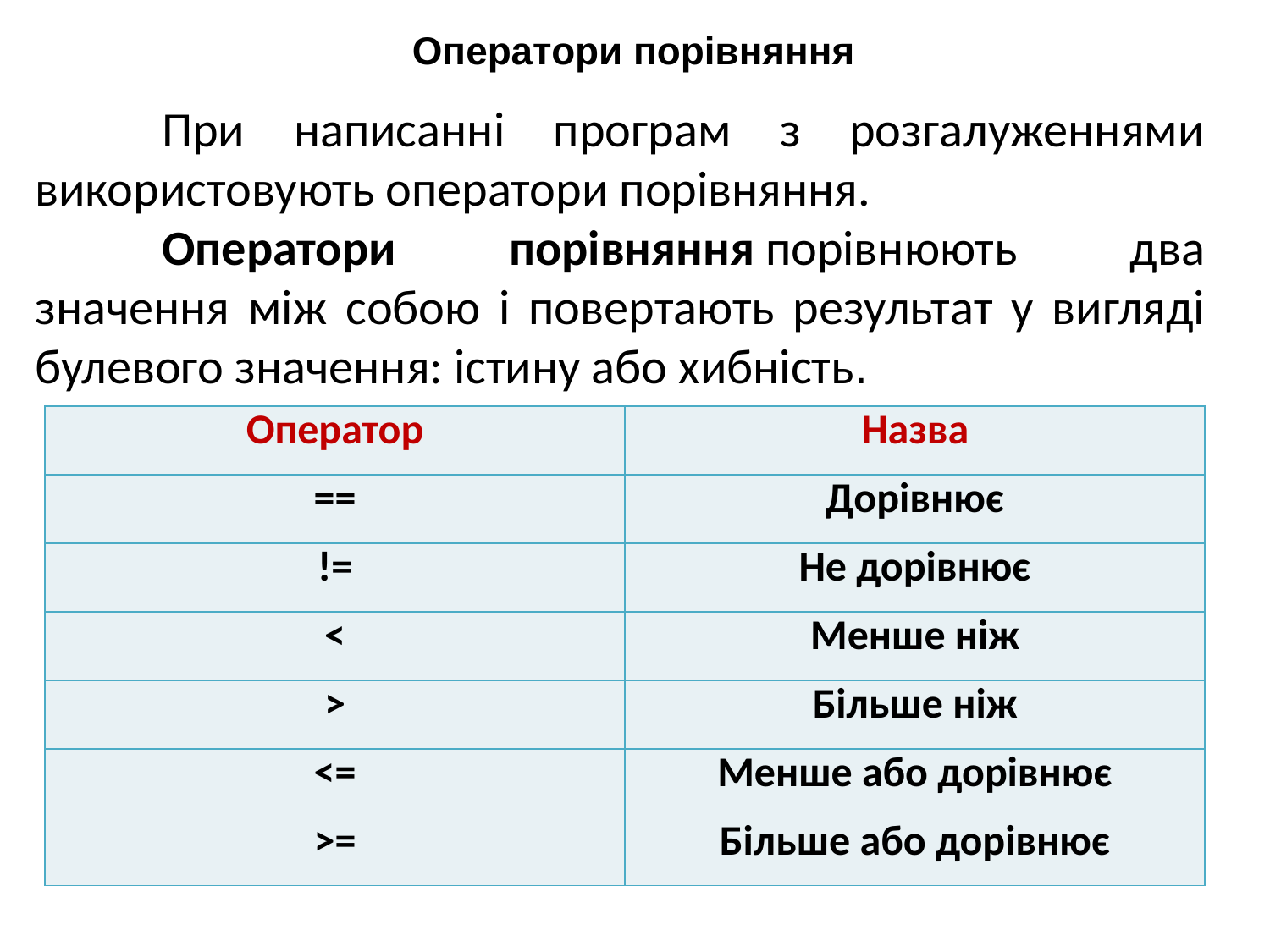

# Оператори порівняння
	При написанні програм з розгалуженнями використовують оператори порівняння.
	Оператори порівняння порівнюють два значення між собою і повертають результат у вигляді булевого значення: істину або хибність.
| Оператор | Назва |
| --- | --- |
| == | Дорівнює |
| != | Не дорівнює |
| < | Менше ніж |
| > | Більше ніж |
| <= | Менше або дорівнює |
| >= | Більше або дорівнює |